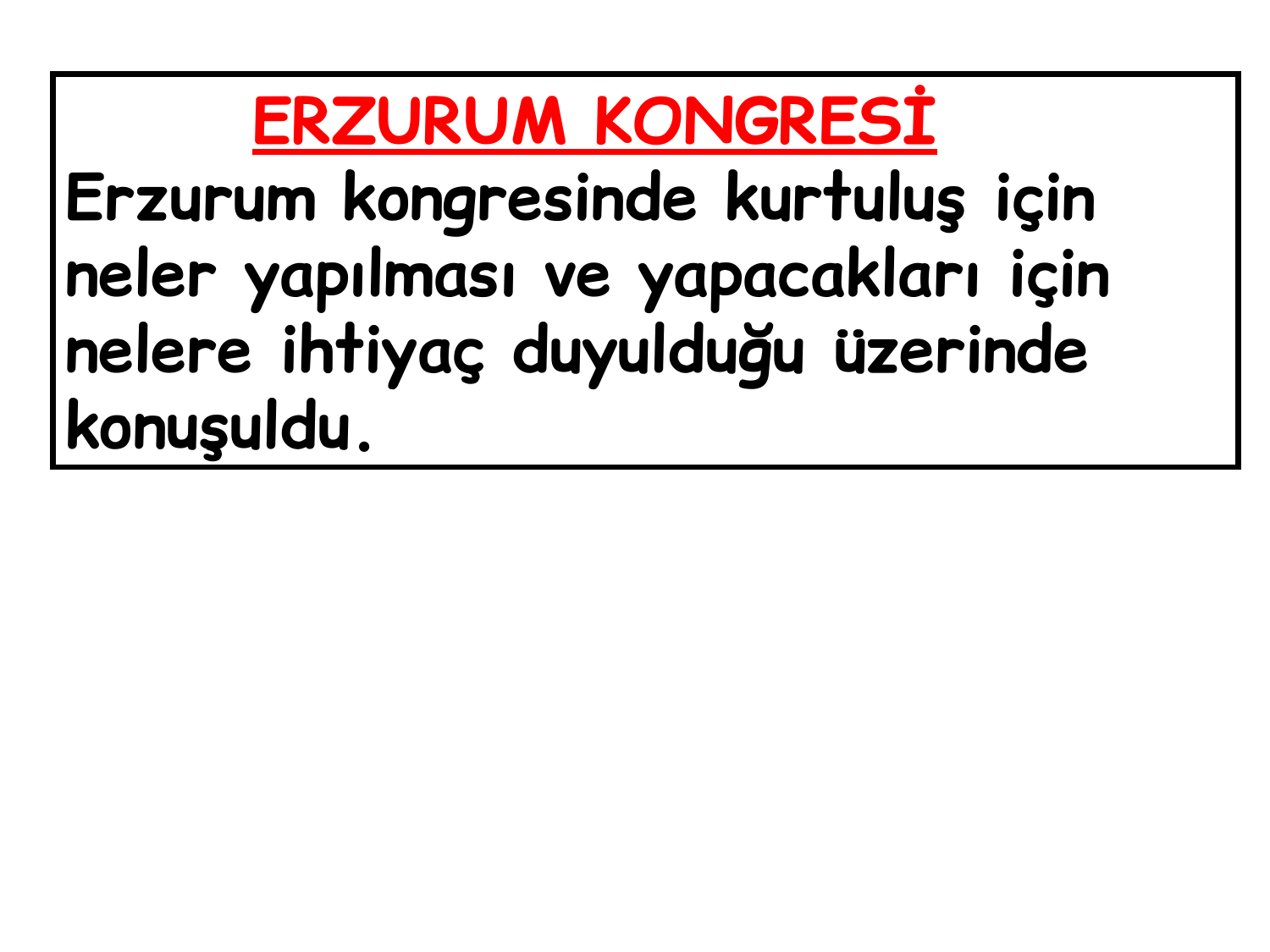

ERZURUM KONGRESİ
Erzurum kongresinde kurtuluş için neler yapılması ve yapacakları için nelere ihtiyaç duyulduğu üzerinde konuşuldu.